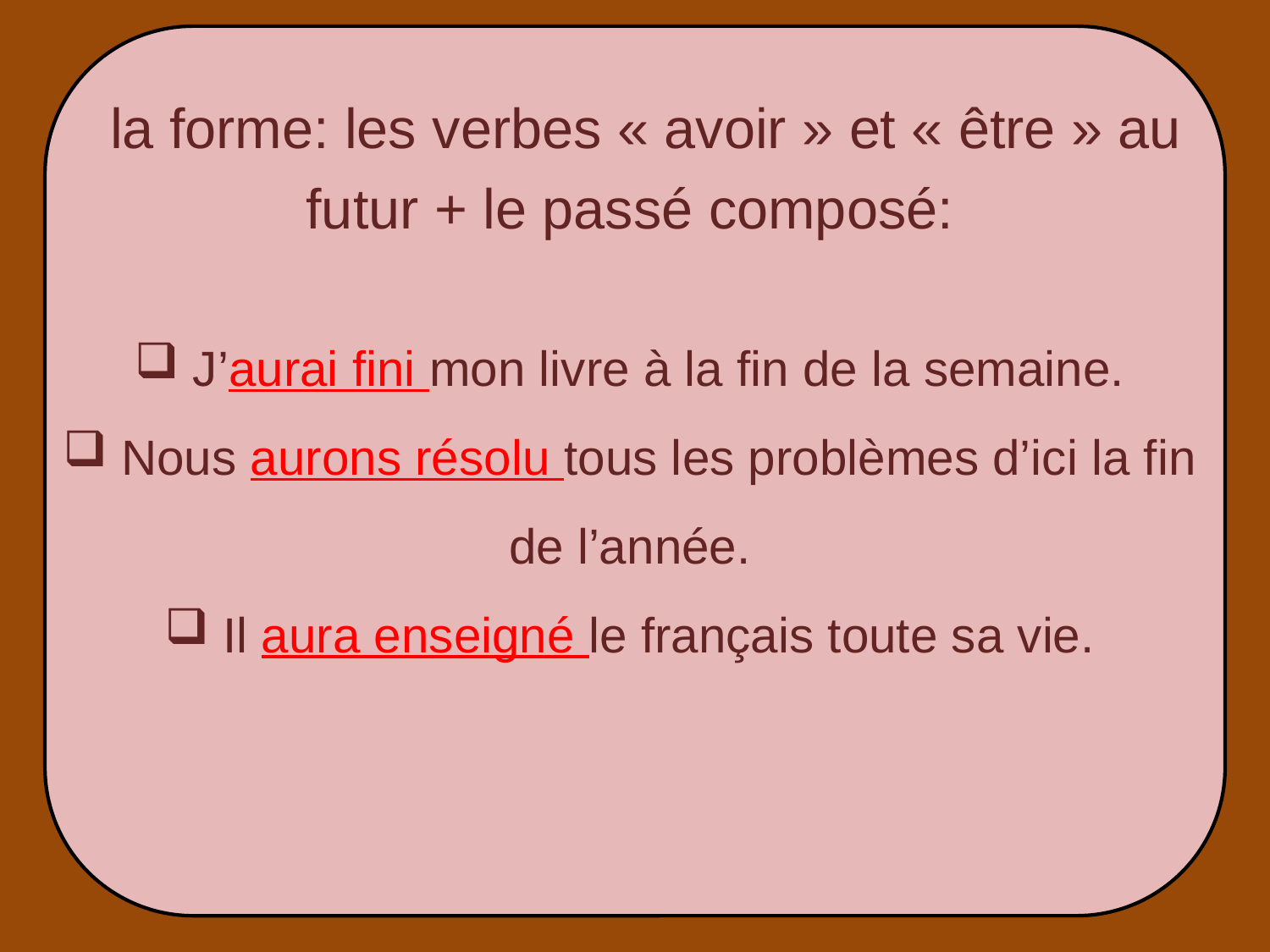

la forme: les verbes « avoir » et « être » au futur + le passé composé:

 J’aurai fini mon livre à la fin de la semaine.
 Nous aurons résolu tous les problèmes d’ici la fin de l’année.
 Il aura enseigné le français toute sa vie.